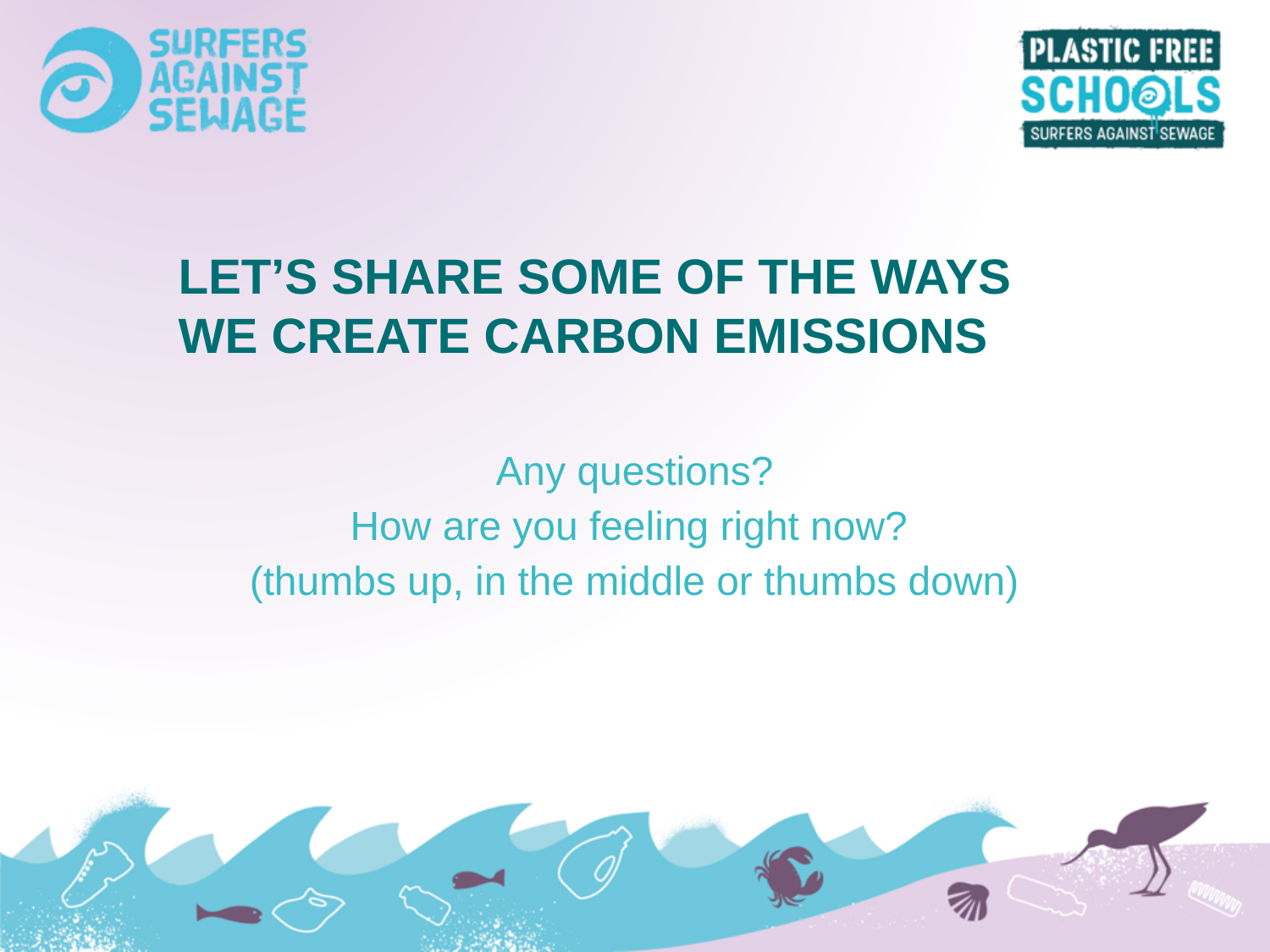

LET’S SHARE SOME OF THE WAYS
WE CREATE CARBON EMISSIONS

Any questions?
How are you feeling right now?
(thumbs up, in the middle or thumbs down)